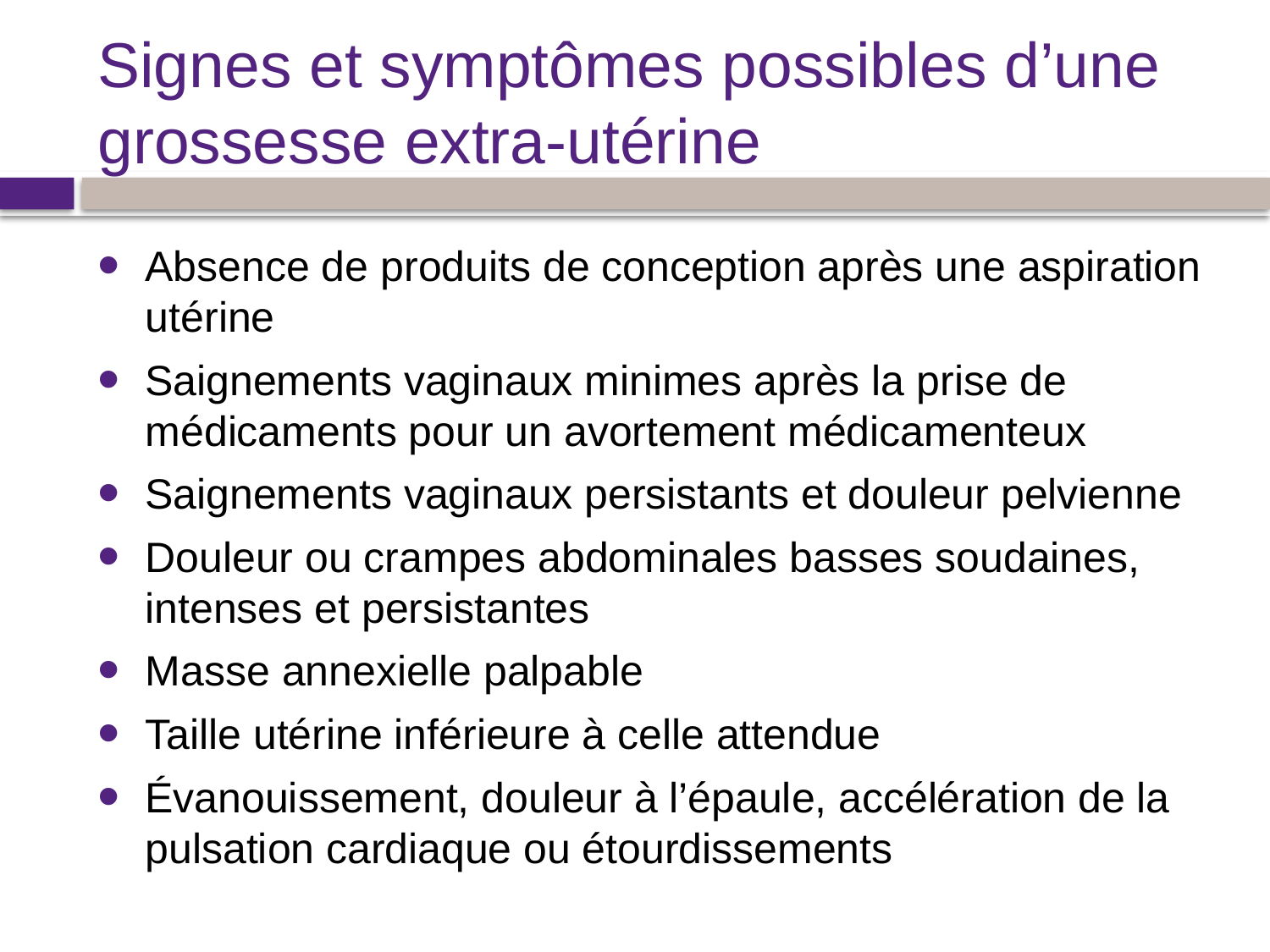

# Signes et symptômes possibles d’une grossesse extra-utérine
Absence de produits de conception après une aspiration utérine
Saignements vaginaux minimes après la prise de médicaments pour un avortement médicamenteux
Saignements vaginaux persistants et douleur pelvienne
Douleur ou crampes abdominales basses soudaines, intenses et persistantes
Masse annexielle palpable
Taille utérine inférieure à celle attendue
Évanouissement, douleur à l’épaule, accélération de la pulsation cardiaque ou étourdissements